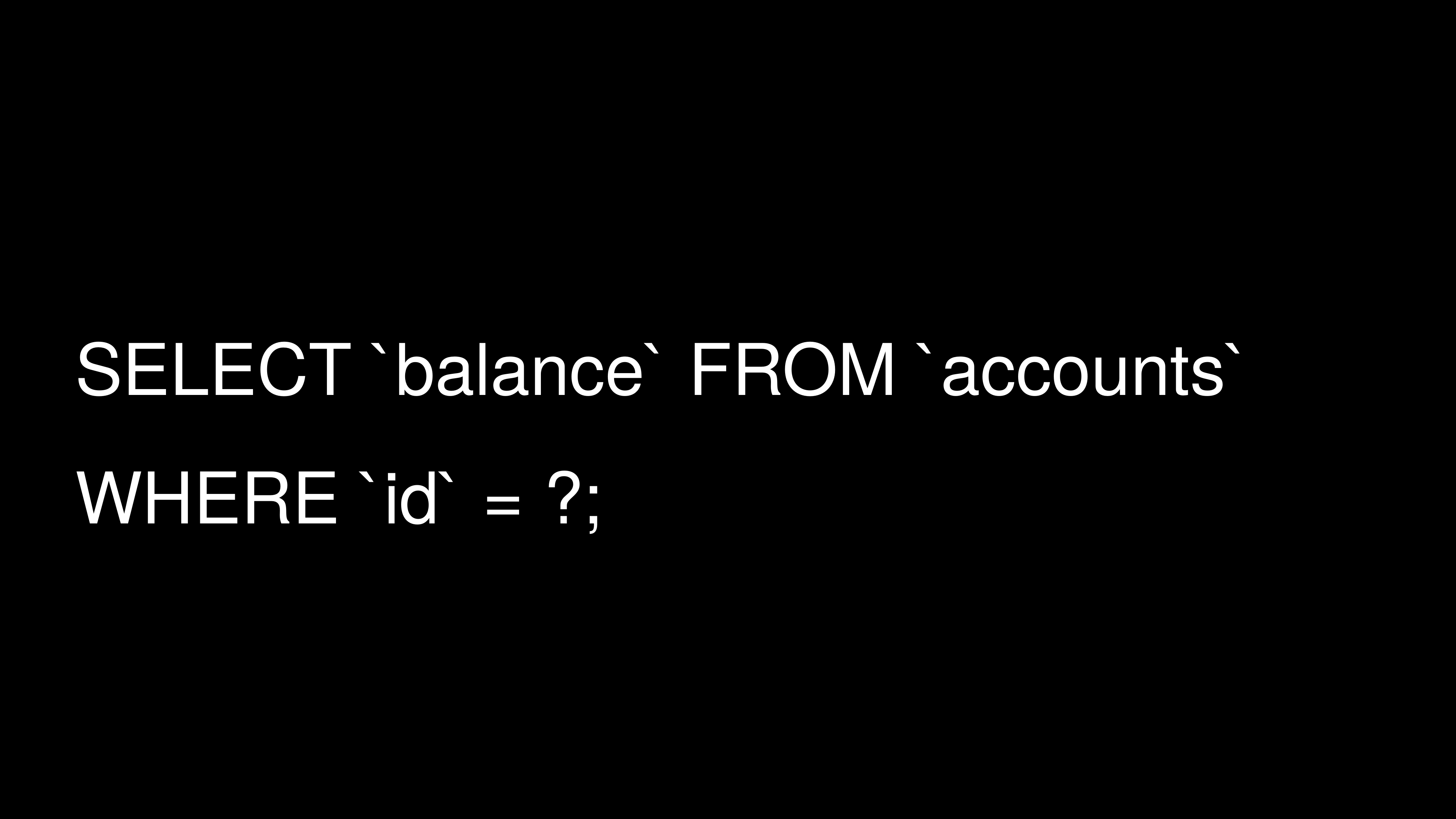

SELECT `balance` FROM `accounts`
WHERE `id` = ?;